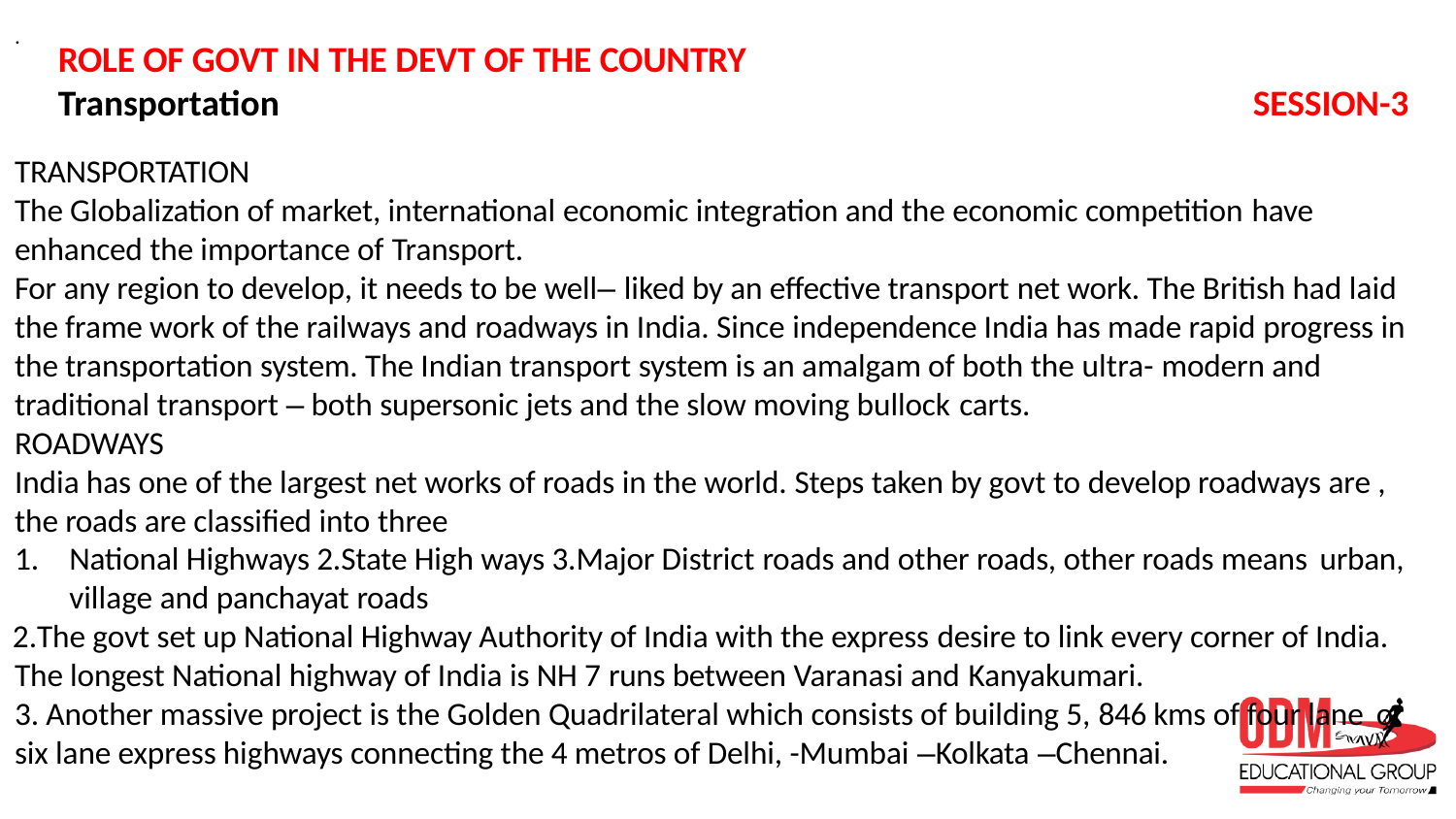

.
# ROLE OF GOVT IN THE DEVT OF THE COUNTRY
Transportation	SESSION-3
TRANSPORTATION
The Globalization of market, international economic integration and the economic competition have
enhanced the importance of Transport.
For any region to develop, it needs to be well– liked by an effective transport net work. The British had laid  the frame work of the railways and roadways in India. Since independence India has made rapid progress in  the transportation system. The Indian transport system is an amalgam of both the ultra- modern and  traditional transport – both supersonic jets and the slow moving bullock carts.
ROADWAYS
India has one of the largest net works of roads in the world. Steps taken by govt to develop roadways are ,  the roads are classified into three
National Highways 2.State High ways 3.Major District roads and other roads, other roads means urban,
village and panchayat roads
The govt set up National Highway Authority of India with the express desire to link every corner of India.  The longest National highway of India is NH 7 runs between Varanasi and Kanyakumari.
Another massive project is the Golden Quadrilateral which consists of building 5, 846 kms of four lane or
six lane express highways connecting the 4 metros of Delhi, -Mumbai –Kolkata –Chennai.